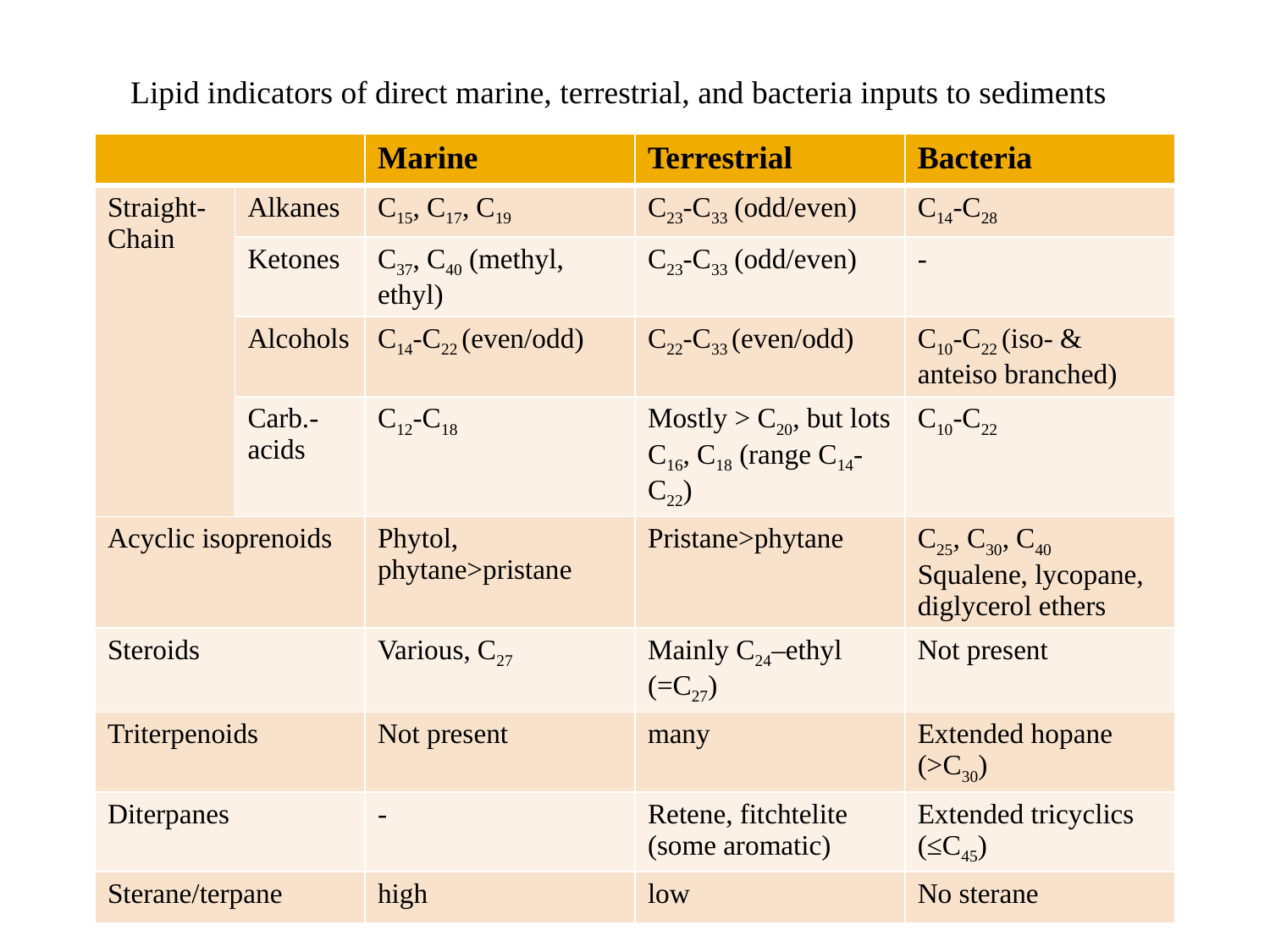

Lipid indicators of direct marine, terrestrial, and bacteria inputs to sediments
|  |  | Marine | Terrestrial | Bacteria |
| --- | --- | --- | --- | --- |
| Straight-Chain | Alkanes | C15, C17, C19 | C23-C33 (odd/even) | C14-C28 |
|  | Ketones | C37, C40 (methyl, ethyl) | C23-C33 (odd/even) | - |
|  | Alcohols | C14-C22 (even/odd) | C22-C33 (even/odd) | C10-C22 (iso- & anteiso branched) |
|  | Carb.-acids | C12-C18 | Mostly > C20, but lots C16, C18 (range C14-C22) | C10-C22 |
| Acyclic isoprenoids |  | Phytol, phytane>pristane | Pristane>phytane | C25, C30, C40 Squalene, lycopane, diglycerol ethers |
| Steroids |  | Various, C27 | Mainly C24–ethyl (=C27) | Not present |
| Triterpenoids |  | Not present | many | Extended hopane (>C30) |
| Diterpanes |  | - | Retene, fitchtelite (some aromatic) | Extended tricyclics (≤C45) |
| Sterane/terpane |  | high | low | No sterane |